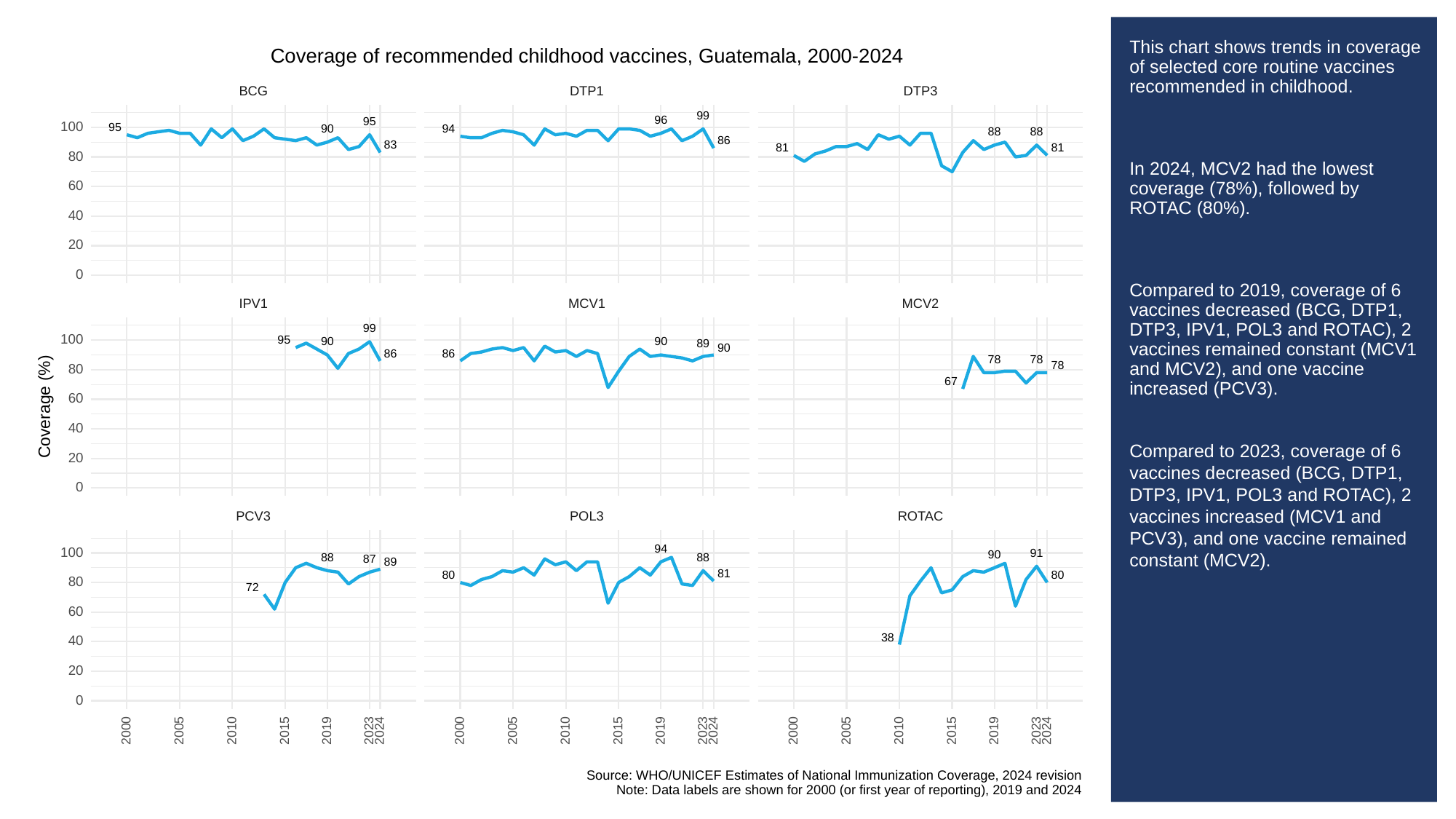

# This chart shows trends in coverage of selected core routine vaccines recommended in childhood.

In 2024, MCV2 had the lowest coverage (78%), followed by ROTAC (80%).

Compared to 2019, coverage of 6 vaccines decreased (BCG, DTP1, DTP3, IPV1, POL3 and ROTAC), 2 vaccines remained constant (MCV1 and MCV2), and one vaccine increased (PCV3).

Compared to 2023, coverage of 6 vaccines decreased (BCG, DTP1, DTP3, IPV1, POL3 and ROTAC), 2 vaccines increased (MCV1 and PCV3), and one vaccine remained constant (MCV2).

Coverage of recommended childhood vaccines, Guatemala, 2000-2024
BCG
DTP3
DTP1

99

96
95
100
95
94
90

88
88

86
83

81
81
80

60

40

20

0

MCV1
MCV2
IPV1

99

100
95
90
90
89

90

86
86

78
78

78
80

67

60
Coverage (%)

40

20

0

POL3
PCV3
ROTAC

94
100
91
90

88
88
87

89

81
80
80
80

72

60

38
40

20

0

2023
2023
2023
2000
2005
2010
2015
2019
2024
2000
2005
2010
2015
2019
2024
2000
2005
2010
2015
2019
2024
Source: WHO/UNICEF Estimates of National Immunization Coverage, 2024 revision
Note: Data labels are shown for 2000 (or first year of reporting), 2019 and 2024